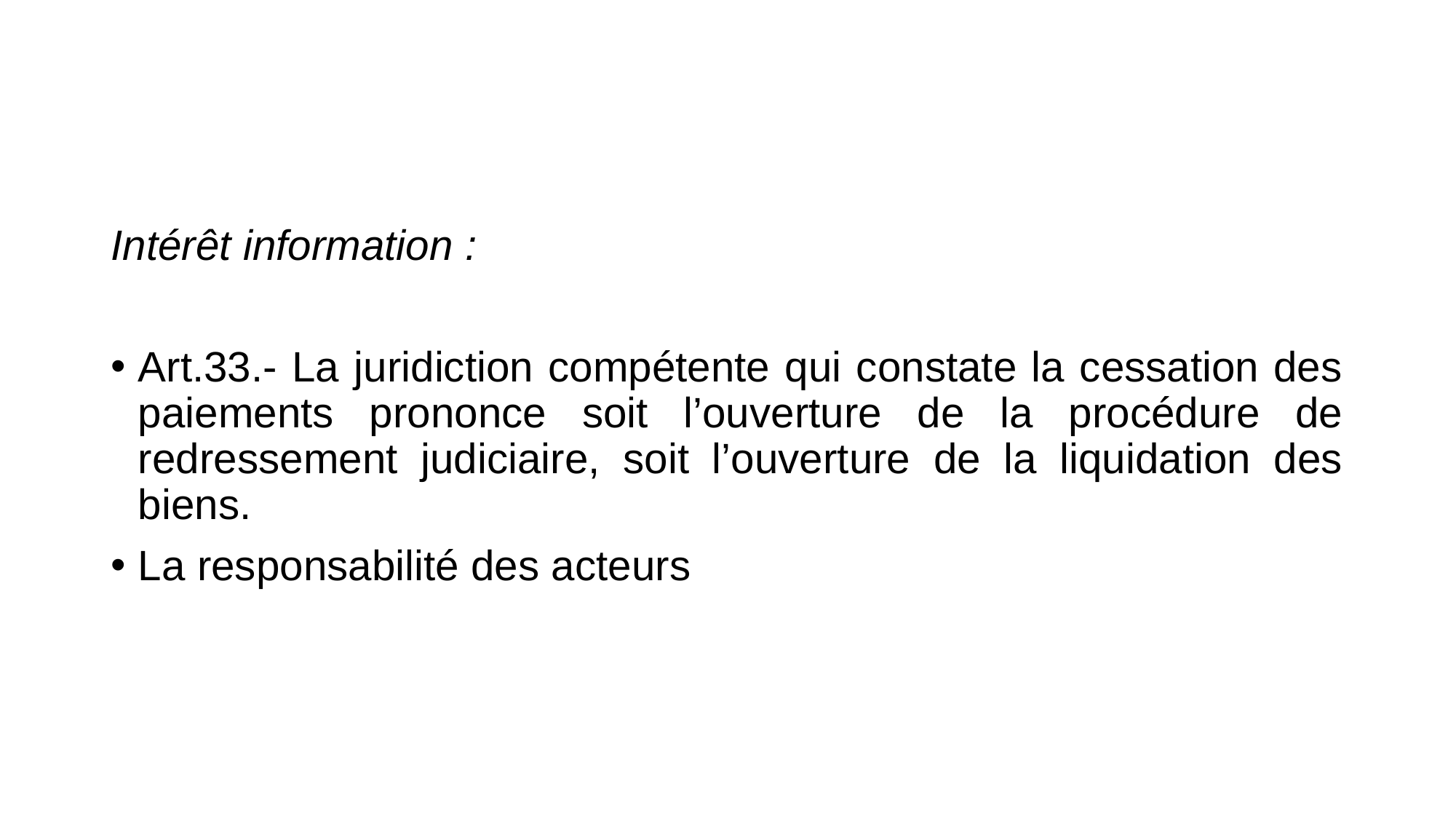

Intérêt information :

Art.33.‐ La juridiction compétente qui constate la cessation des paiements prononce soit l’ouverture de la procédure de redressement judiciaire, soit l’ouverture de la liquidation des biens.
La responsabilité des acteurs